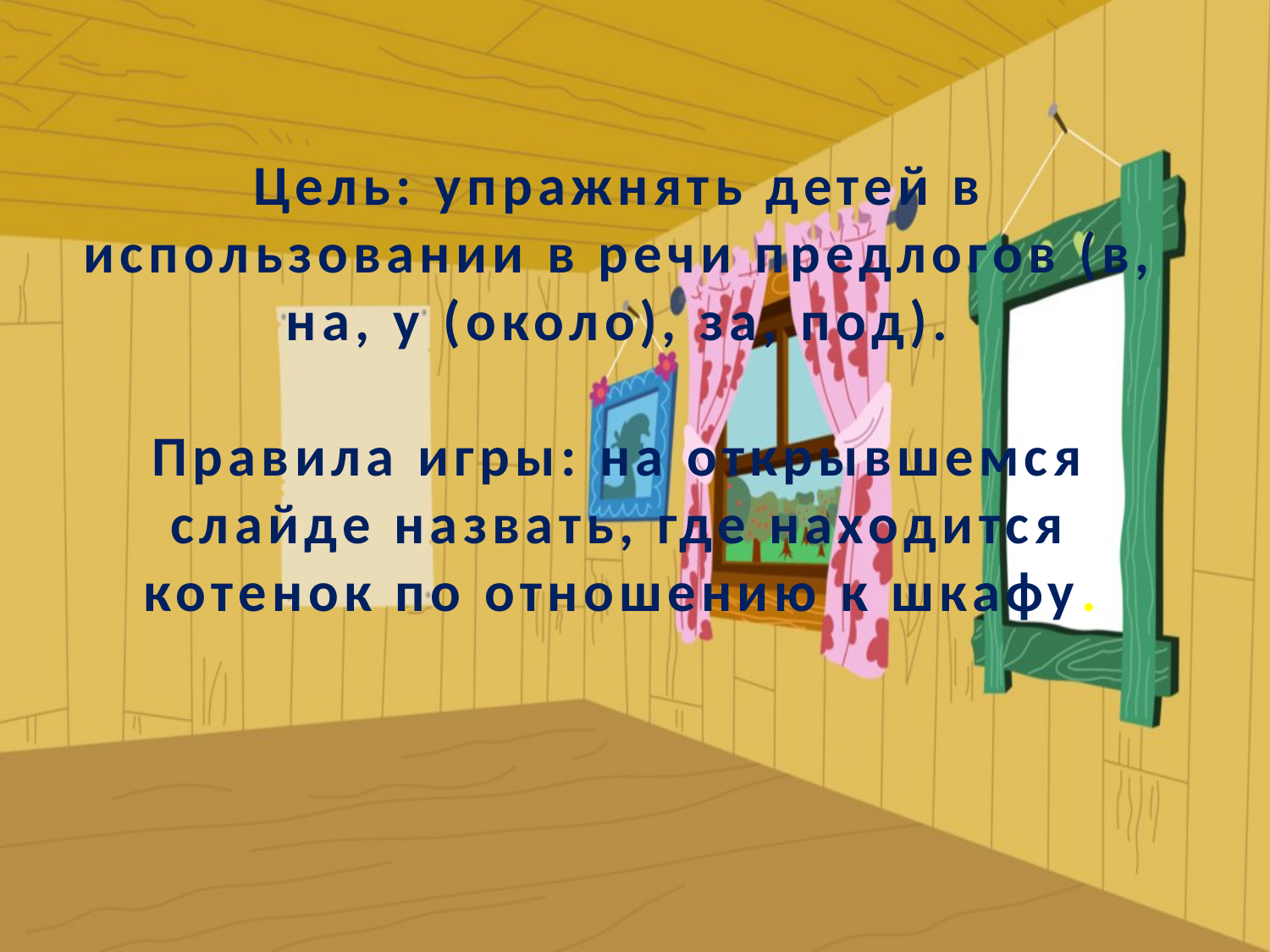

# Цель: упражнять детей в использовании в речи предлогов (в, на, у (около), за, под). Правила игры: на открывшемся слайде назвать, где находится котенок по отношению к шкафу.